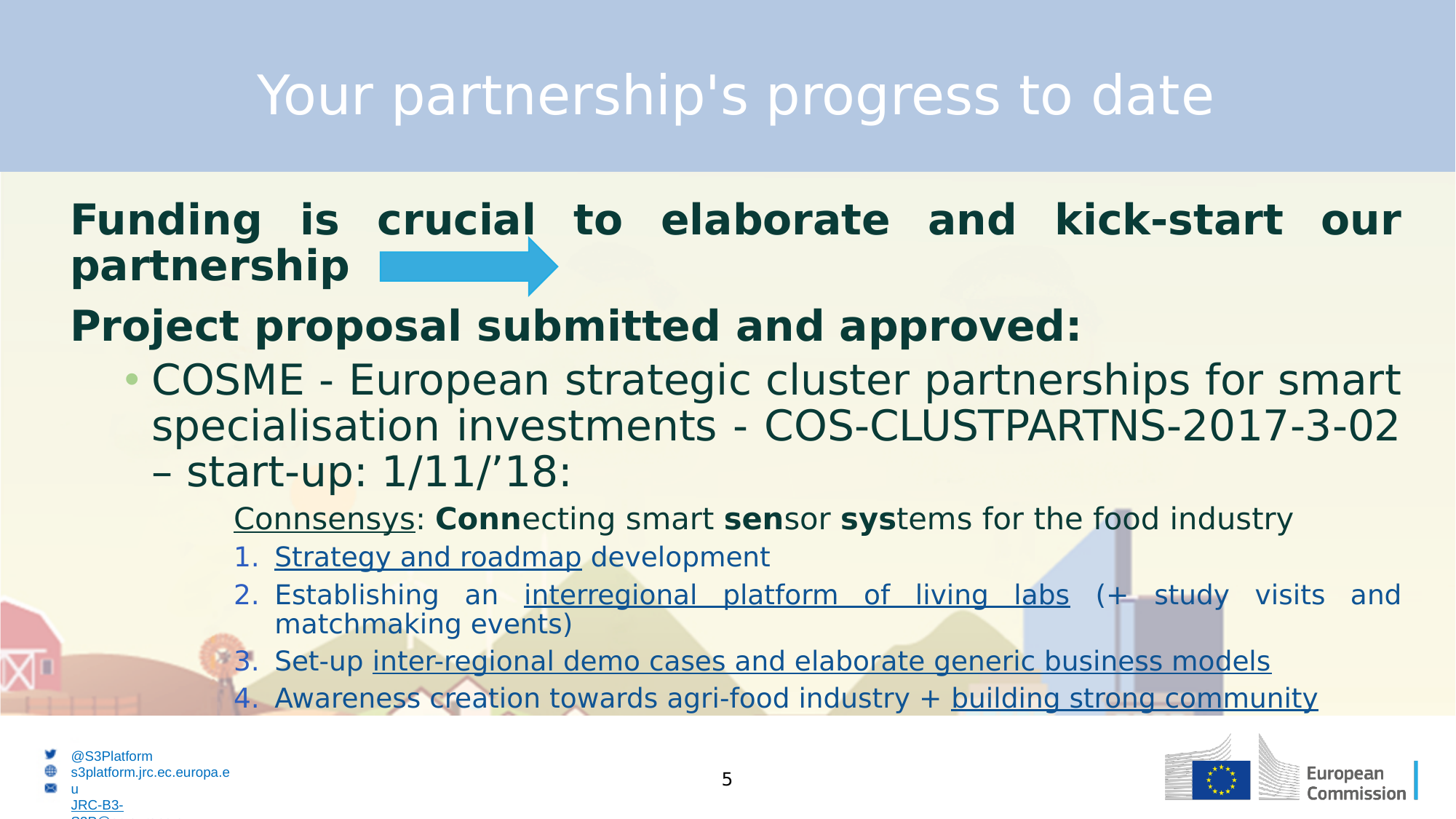

Your partnership's progress to date
Funding is crucial to elaborate and kick-start our partnership
Project proposal submitted and approved:
COSME - European strategic cluster partnerships for smart specialisation investments - COS-CLUSTPARTNS-2017-3-02 – start-up: 1/11/’18:
	Connsensys: Connecting smart sensor systems for the food industry
Strategy and roadmap development
Establishing an interregional platform of living labs (+ study visits and matchmaking events)
Set-up inter-regional demo cases and elaborate generic business models
Awareness creation towards agri-food industry + building strong community

5